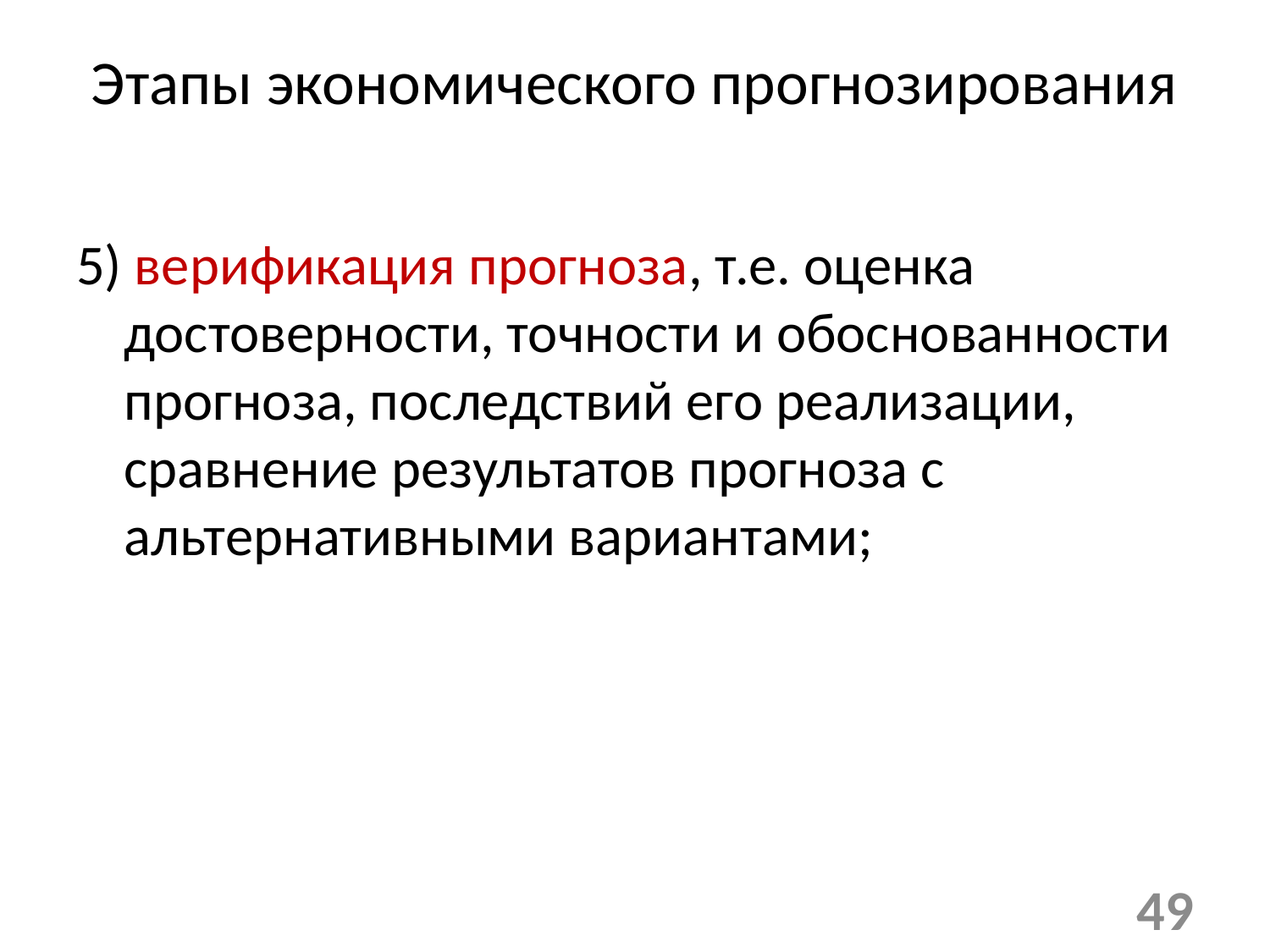

# Этапы экономического прогнозирования
5) верификация прогноза, т.е. оценка достоверности, точности и обоснованности прогноза, последствий его реализации, сравнение результатов прогноза с альтернативными вариантами;
49